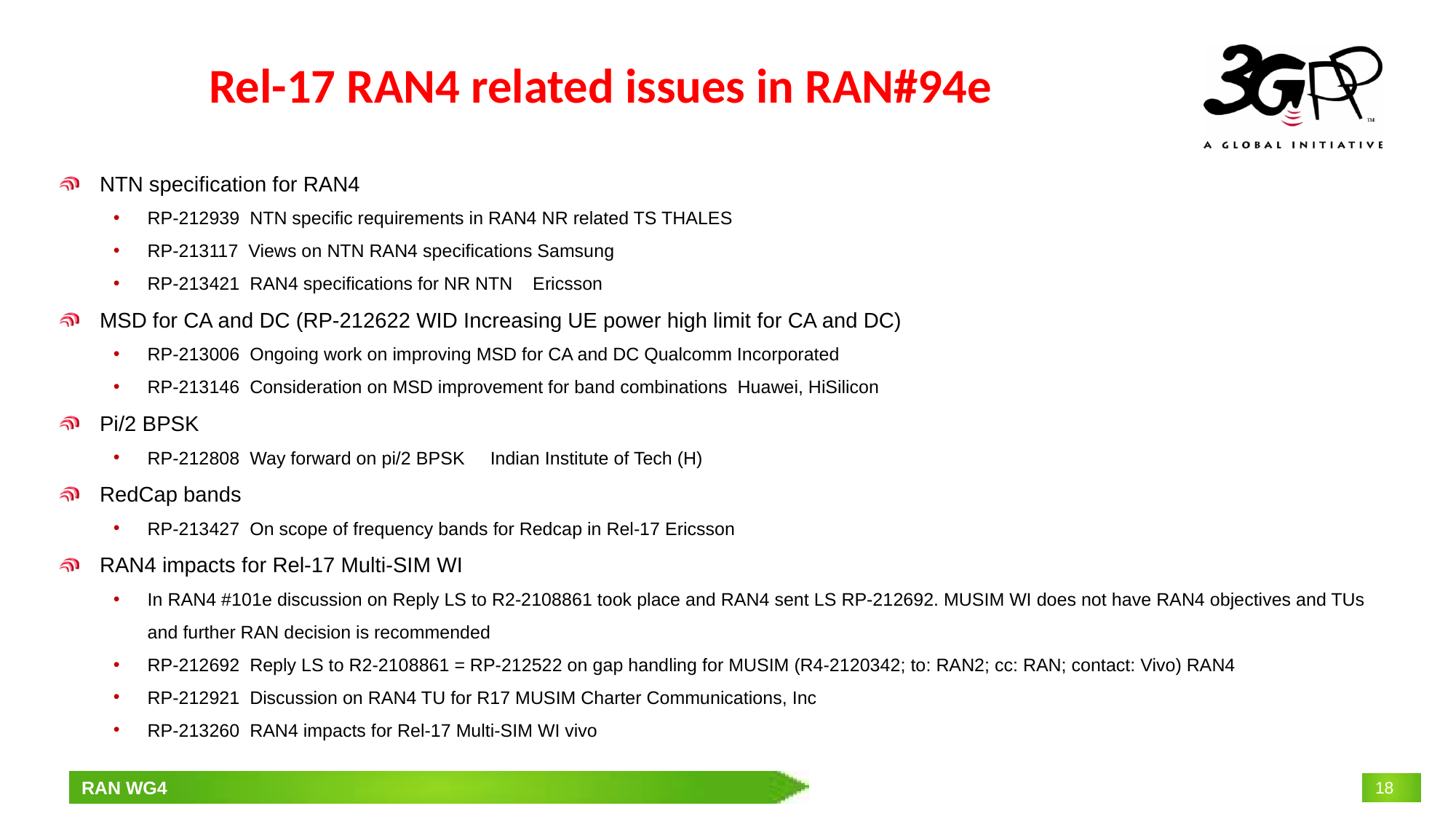

# Rel-17 RAN4 related issues in RAN#94e
NTN specification for RAN4
RP-212939  NTN specific requirements in RAN4 NR related TS THALES
RP-213117  Views on NTN RAN4 specifications Samsung
RP-213421  RAN4 specifications for NR NTN    Ericsson
MSD for CA and DC (RP-212622 WID Increasing UE power high limit for CA and DC)
RP-213006  Ongoing work on improving MSD for CA and DC Qualcomm Incorporated
RP-213146  Consideration on MSD improvement for band combinations  Huawei, HiSilicon
Pi/2 BPSK
RP-212808  Way forward on pi/2 BPSK     Indian Institute of Tech (H)
RedCap bands
RP-213427  On scope of frequency bands for Redcap in Rel-17 Ericsson
RAN4 impacts for Rel-17 Multi-SIM WI
In RAN4 #101e discussion on Reply LS to R2-2108861 took place and RAN4 sent LS RP-212692. MUSIM WI does not have RAN4 objectives and TUs and further RAN decision is recommended
RP-212692  Reply LS to R2-2108861 = RP-212522 on gap handling for MUSIM (R4-2120342; to: RAN2; cc: RAN; contact: Vivo) RAN4
RP-212921  Discussion on RAN4 TU for R17 MUSIM Charter Communications, Inc
RP-213260  RAN4 impacts for Rel-17 Multi-SIM WI vivo